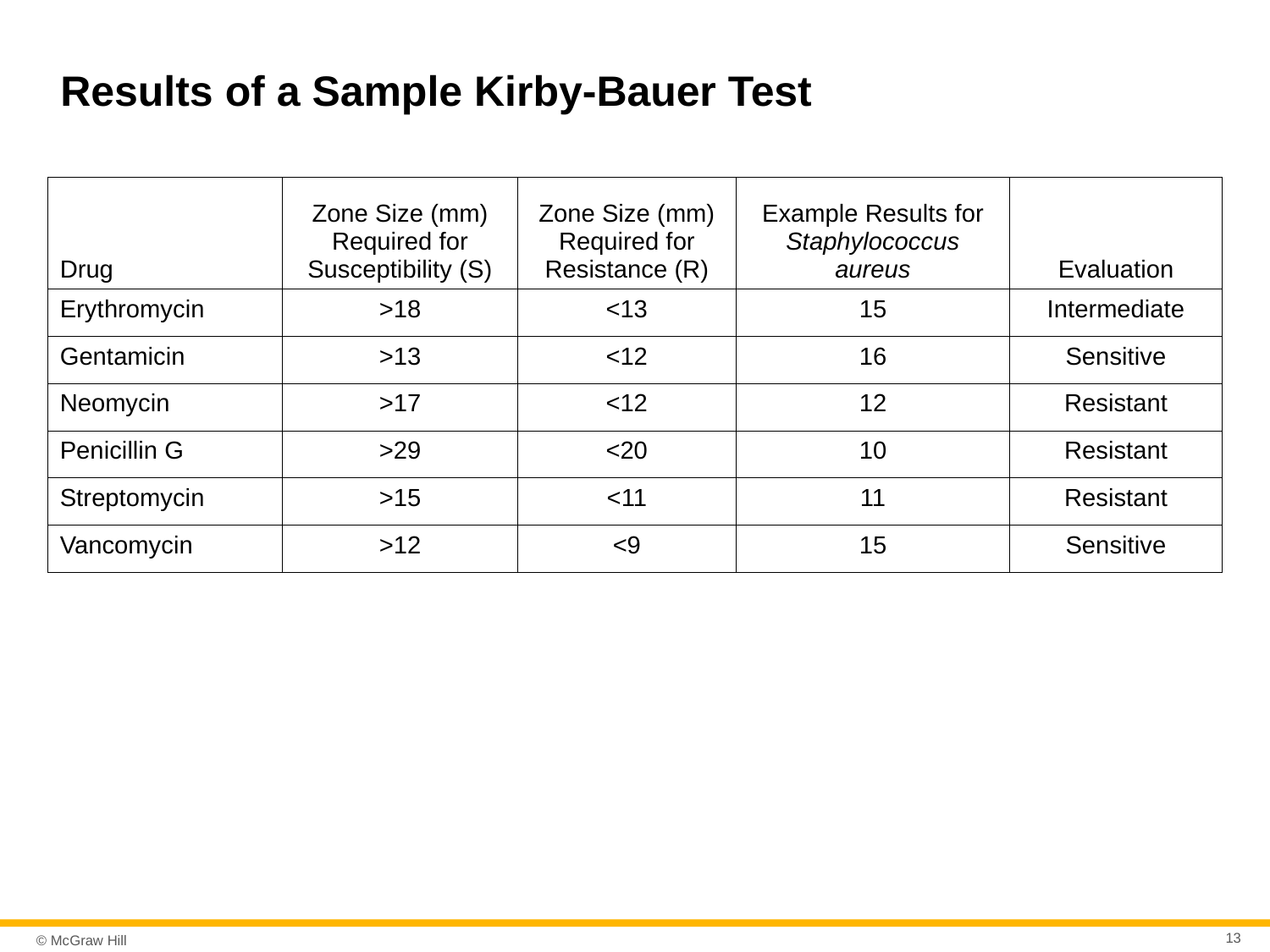

# Results of a Sample Kirby-Bauer Test
| Drug | Zone Size (mm) Required for Susceptibility (S) | Zone Size (mm) Required for Resistance (R) | Example Results for Staphylococcus aureus | Evaluation |
| --- | --- | --- | --- | --- |
| Erythromycin | >18 | <13 | 15 | Intermediate |
| Gentamicin | >13 | <12 | 16 | Sensitive |
| Neomycin | >17 | <12 | 12 | Resistant |
| Penicillin G | >29 | <20 | 10 | Resistant |
| Streptomycin | >15 | <11 | 11 | Resistant |
| Vancomycin | >12 | <9 | 15 | Sensitive |